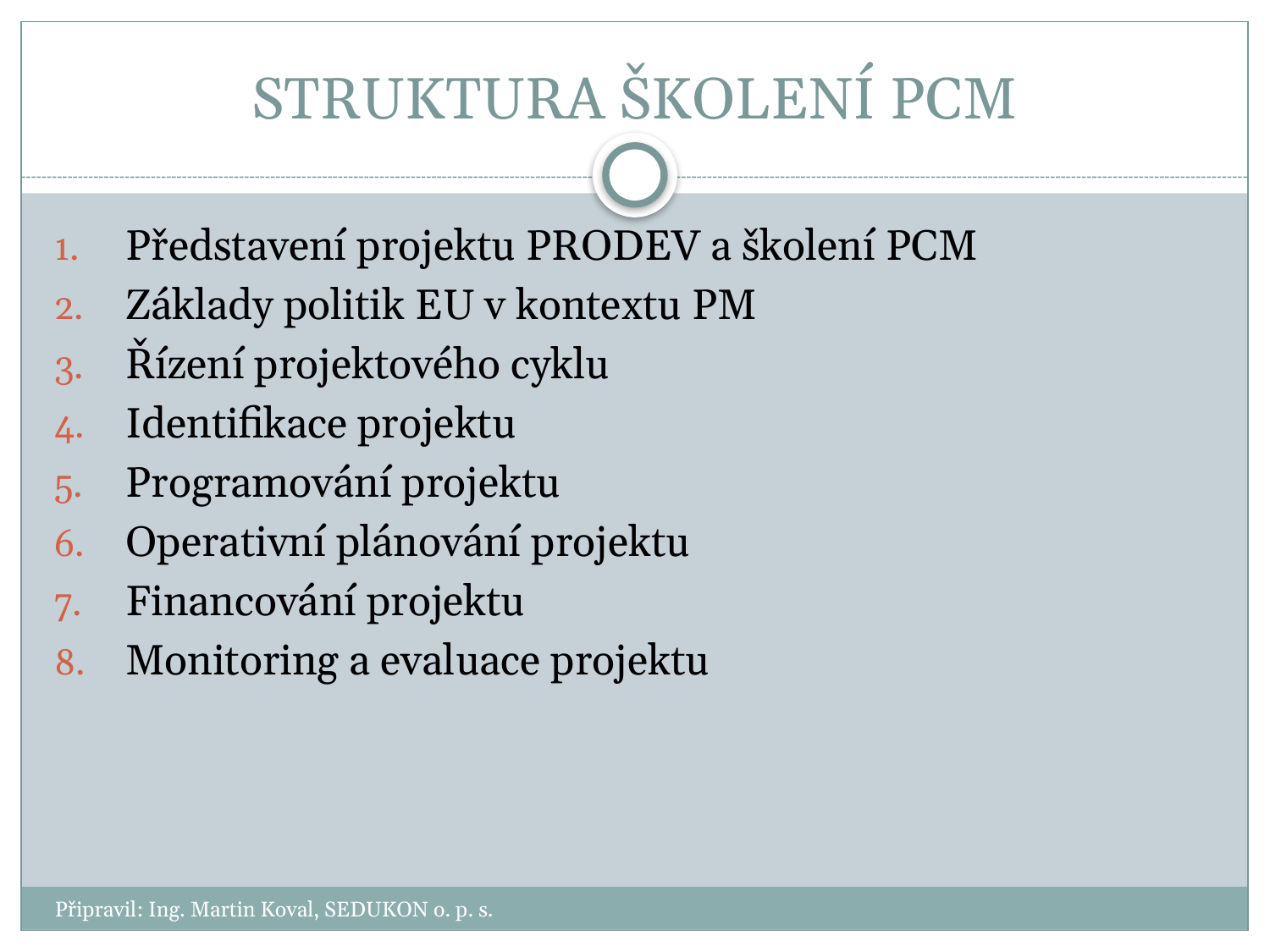

# STRUKTURA ŠKOLENÍ PCM
Představení projektu PRODEV a školení PCM
Základy politik EU v kontextu PM
Řízení projektového cyklu
Identifikace projektu
Programování projektu
Operativní plánování projektu
Financování projektu
Monitoring a evaluace projektu
Připravil: Ing. Martin Koval, SEDUKON o. p. s.